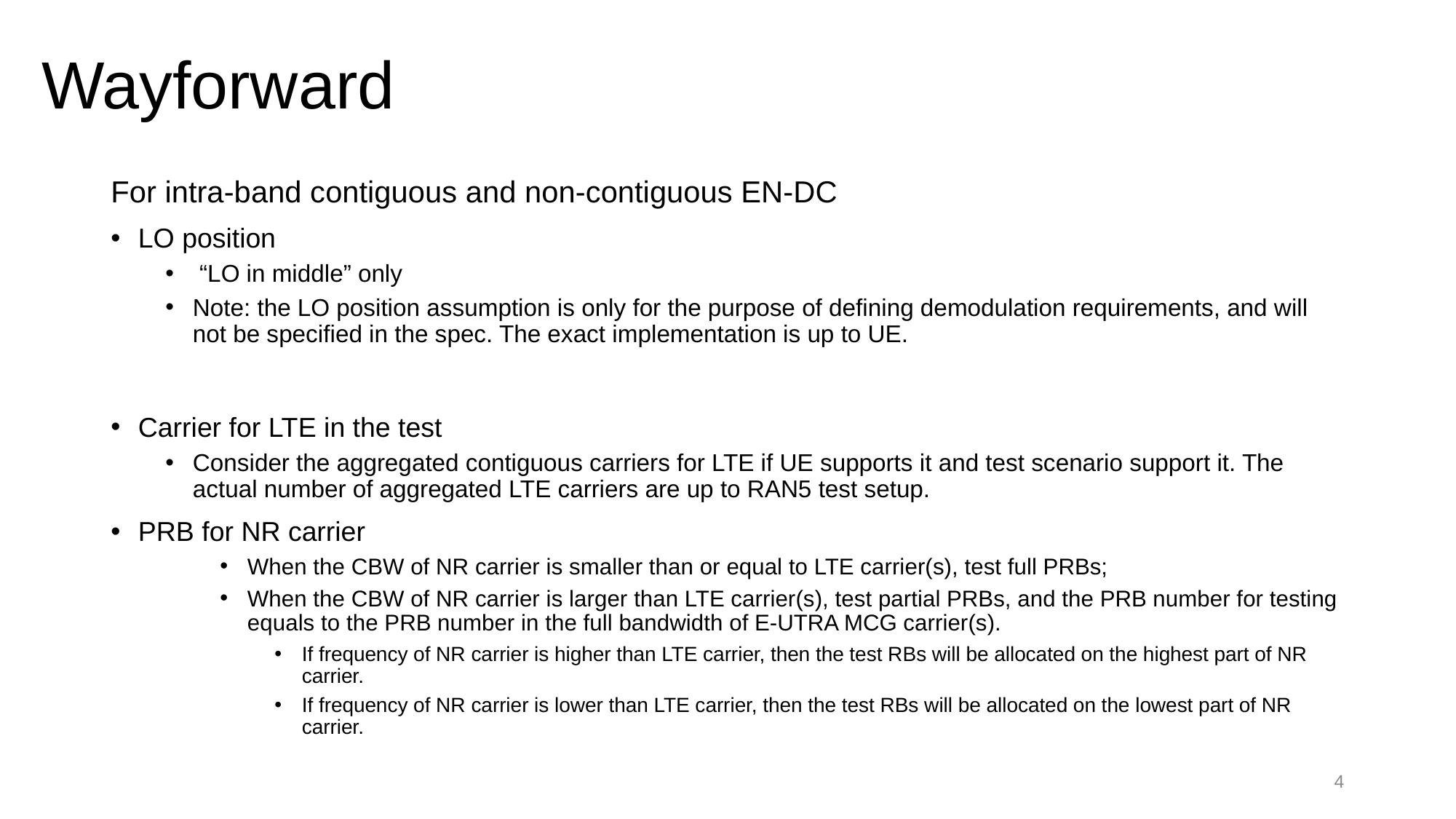

# Wayforward
For intra-band contiguous and non-contiguous EN-DC
LO position
 “LO in middle” only
Note: the LO position assumption is only for the purpose of defining demodulation requirements, and will not be specified in the spec. The exact implementation is up to UE.

Carrier for LTE in the test
Consider the aggregated contiguous carriers for LTE if UE supports it and test scenario support it. The actual number of aggregated LTE carriers are up to RAN5 test setup.
PRB for NR carrier
When the CBW of NR carrier is smaller than or equal to LTE carrier(s), test full PRBs;
When the CBW of NR carrier is larger than LTE carrier(s), test partial PRBs, and the PRB number for testing equals to the PRB number in the full bandwidth of E-UTRA MCG carrier(s).
If frequency of NR carrier is higher than LTE carrier, then the test RBs will be allocated on the highest part of NR carrier.
If frequency of NR carrier is lower than LTE carrier, then the test RBs will be allocated on the lowest part of NR carrier.

4